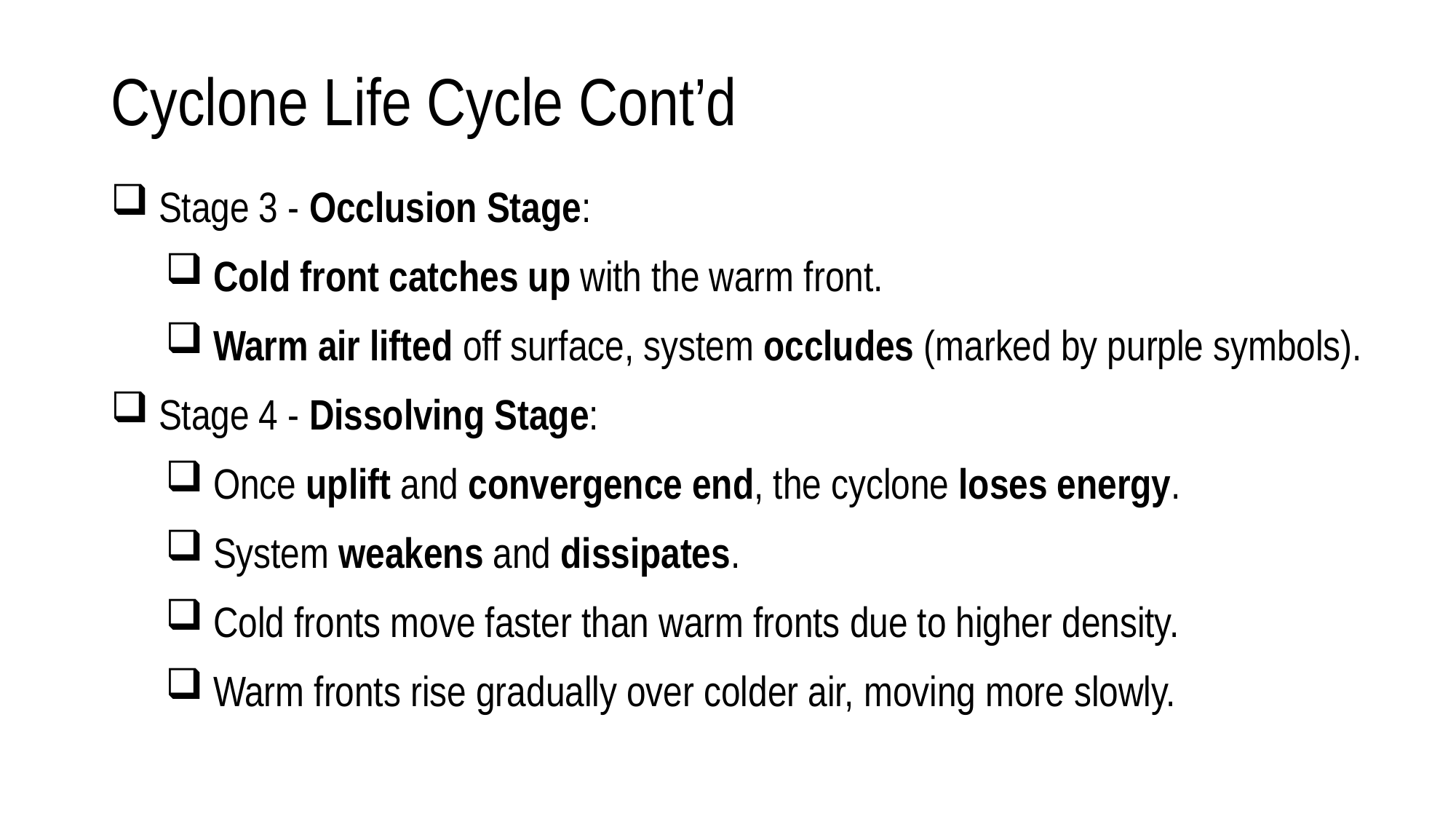

# Cyclone Life Cycle Cont’d
 Stage 3 - Occlusion Stage:
 Cold front catches up with the warm front.
 Warm air lifted off surface, system occludes (marked by purple symbols).
 Stage 4 - Dissolving Stage:
 Once uplift and convergence end, the cyclone loses energy.
 System weakens and dissipates.
 Cold fronts move faster than warm fronts due to higher density.
 Warm fronts rise gradually over colder air, moving more slowly.